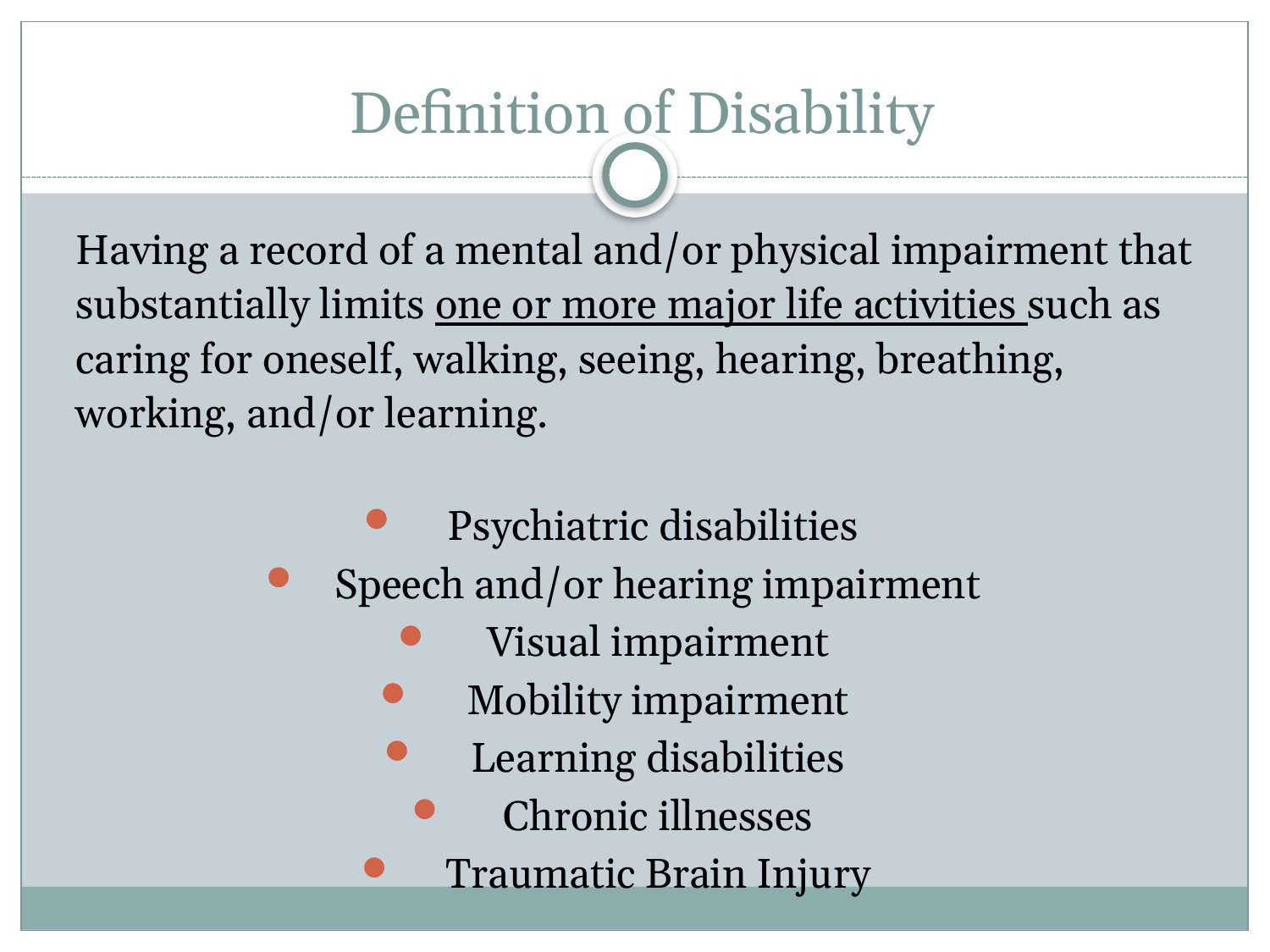

# Definition of Disability
Having a record of a mental and/or physical impairment that substantially limits one or more major life activities such as caring for oneself, walking, seeing, hearing, breathing, working, and/or learning.

Psychiatric disabilities
Speech and/or hearing impairment
Visual impairment
Mobility impairment
Learning disabilities
Chronic illnesses
Traumatic Brain Injury